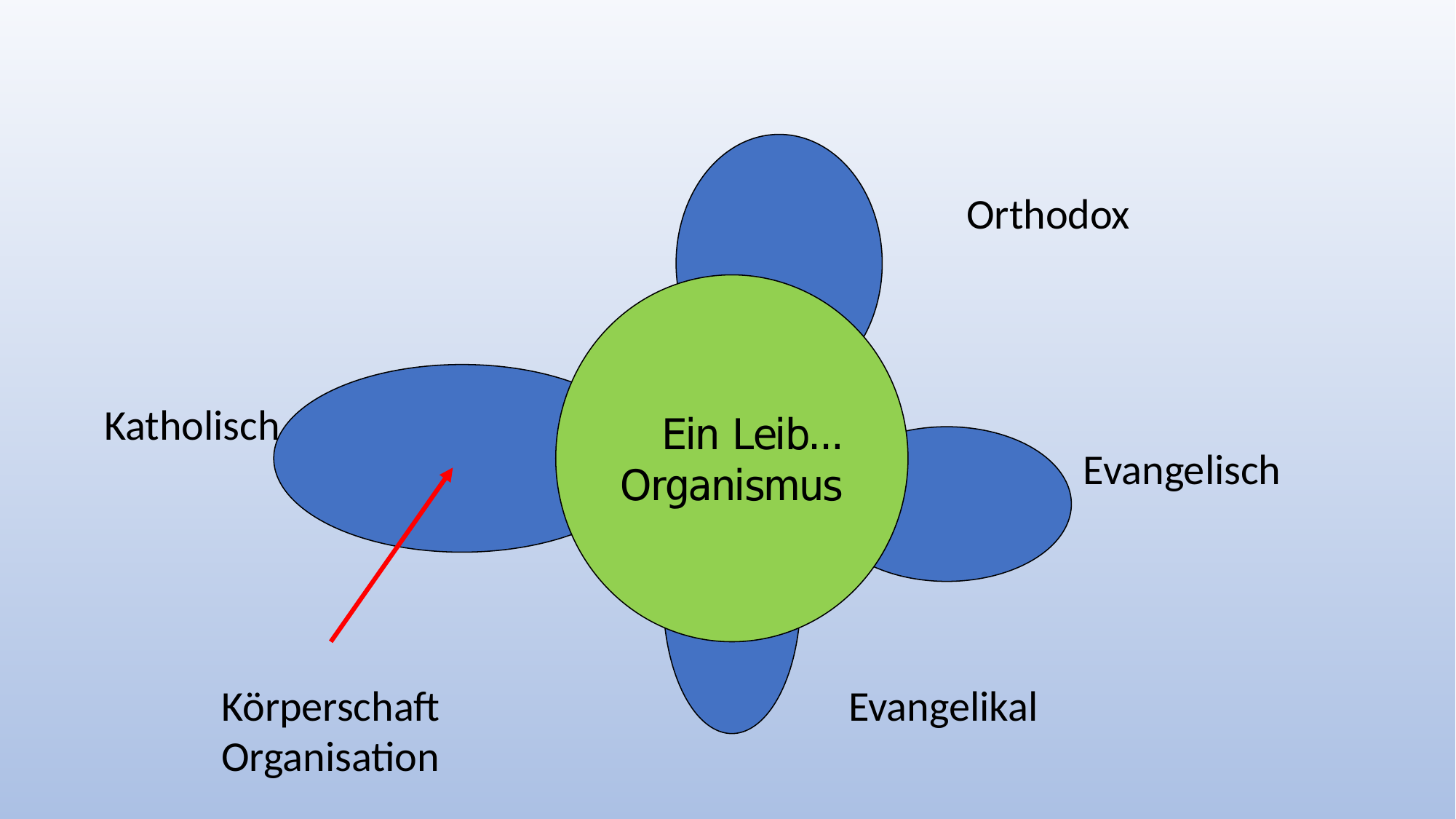

Orthodox
     Ein Leib…
Organismus

Katholisch

Evangelisch

Körperschaft
Organisation
Evangelikal